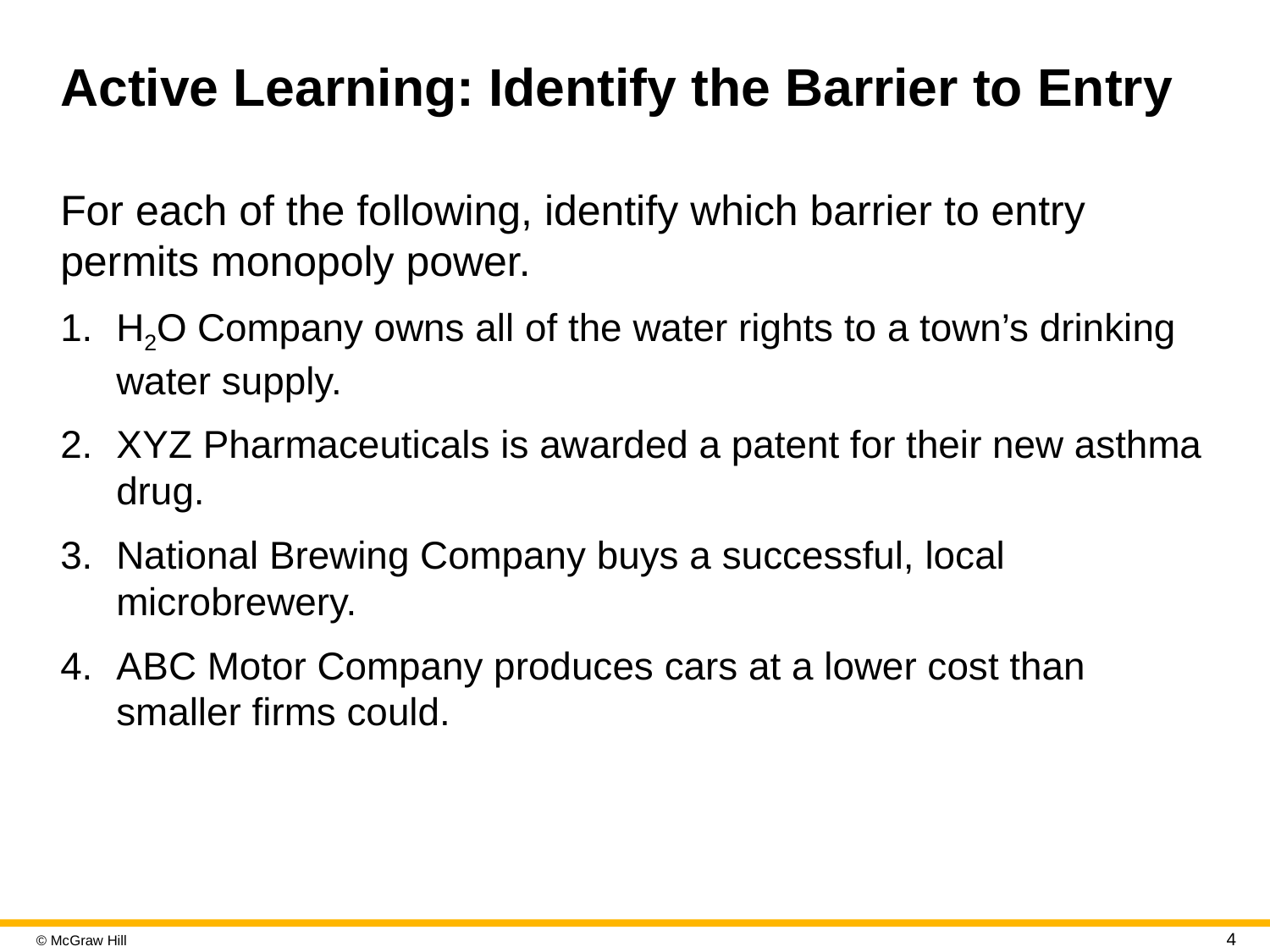

# Active Learning: Identify the Barrier to Entry
For each of the following, identify which barrier to entry permits monopoly power.
H2O Company owns all of the water rights to a town’s drinking water supply.
X Y Z Pharmaceuticals is awarded a patent for their new asthma drug.
National Brewing Company buys a successful, local microbrewery.
A B C Motor Company produces cars at a lower cost than smaller firms could.